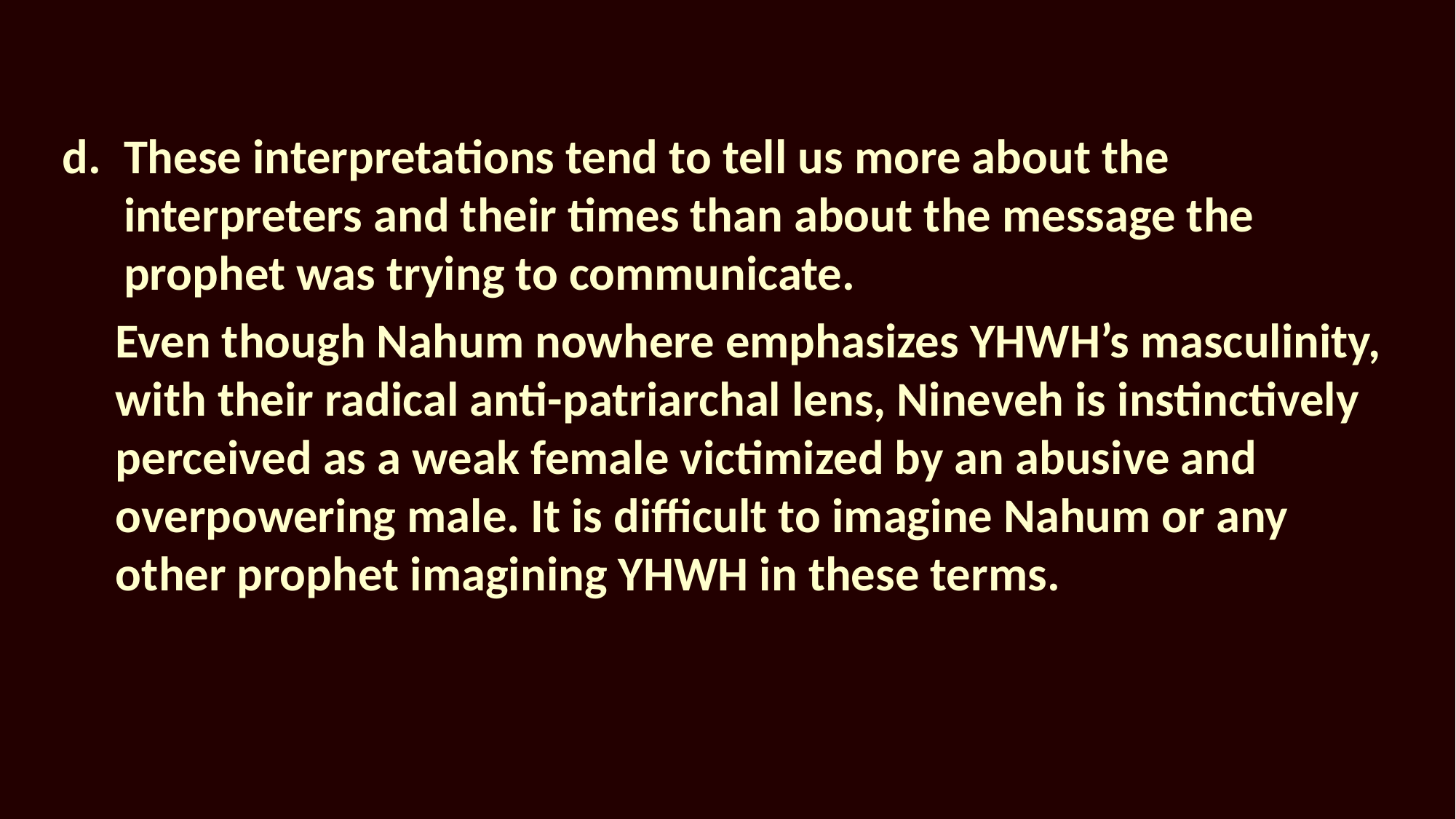

These interpretations tend to tell us more about the interpreters and their times than about the message the prophet was trying to communicate.
Even though Nahum nowhere emphasizes YHWH’s masculinity, with their radical anti-patriarchal lens, Nineveh is instinctively perceived as a weak female victimized by an abusive and overpowering male. It is difficult to imagine Nahum or any other prophet imagining YHWH in these terms.